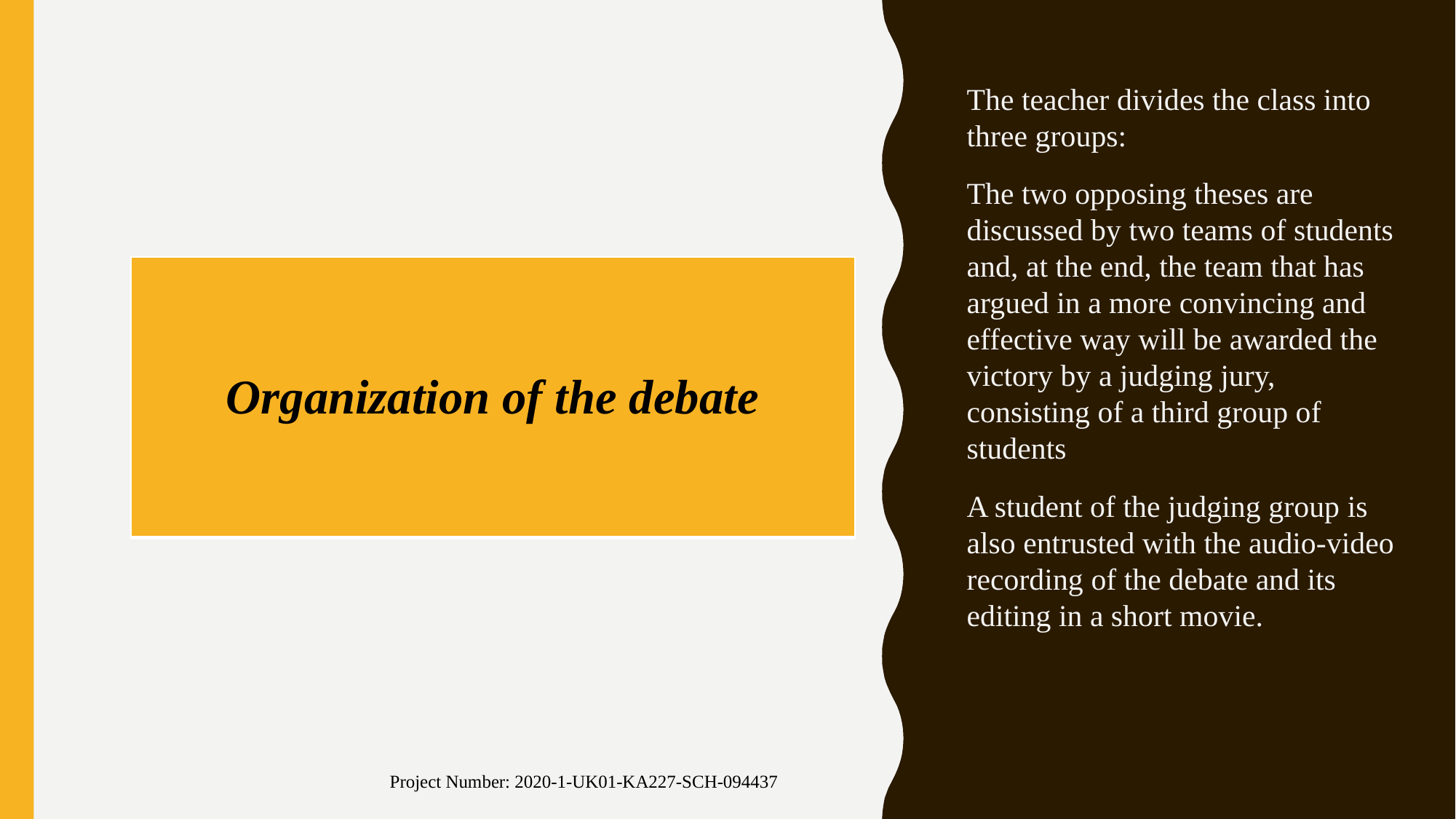

The teacher divides the class into three groups:
The two opposing theses are discussed by two teams of students and, at the end, the team that has argued in a more convincing and effective way will be awarded the victory by a judging jury, consisting of a third group of students
A student of the judging group is also entrusted with the audio-video recording of the debate and its editing in a short movie.

| Organization of the debate |
| --- |
Project Number: 2020-1-UK01-KA227-SCH-094437